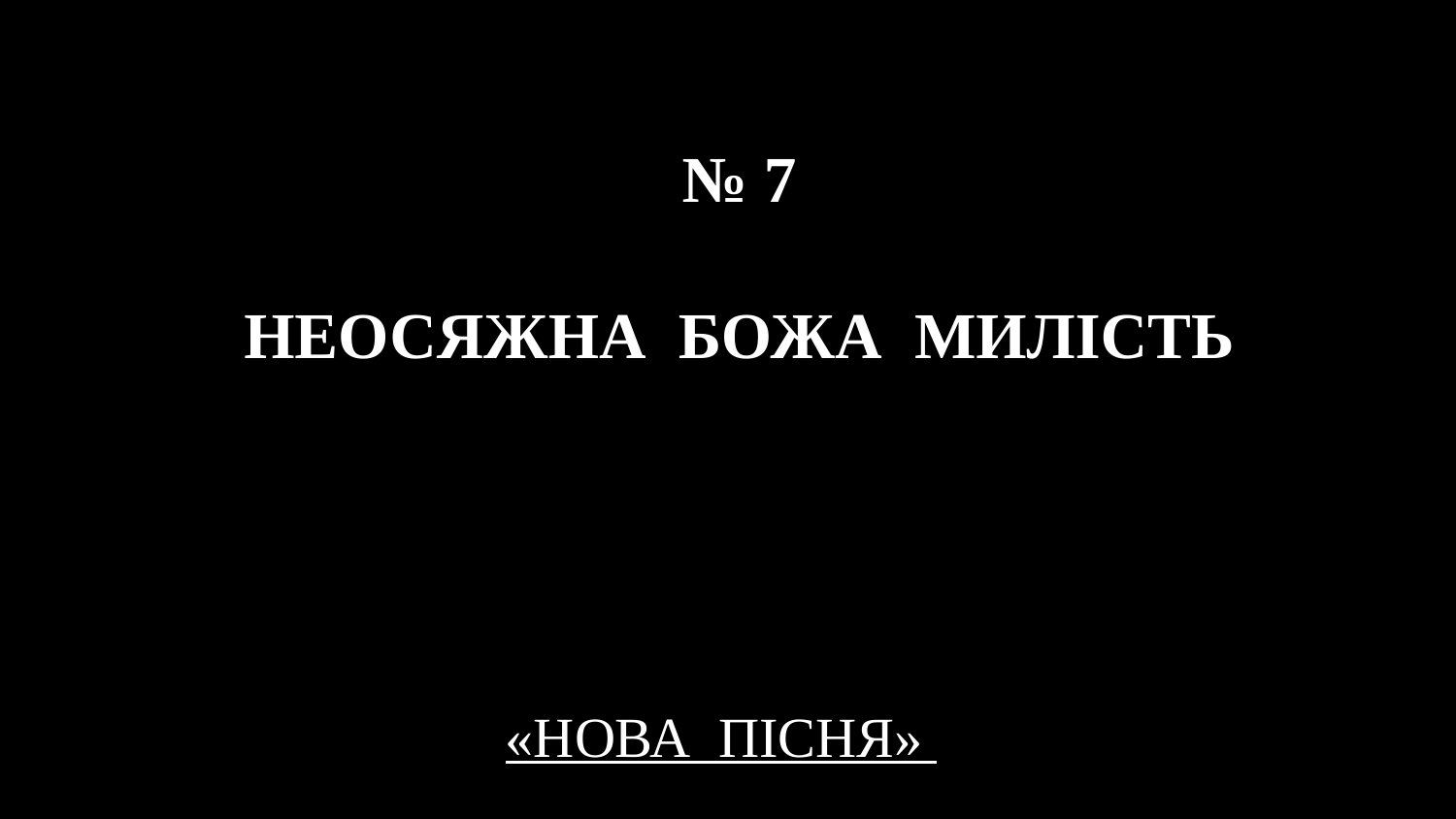

# № 7 НЕОСЯЖНА  БОЖА  МИЛІСТЬ
«НОВА  ПІСНЯ»